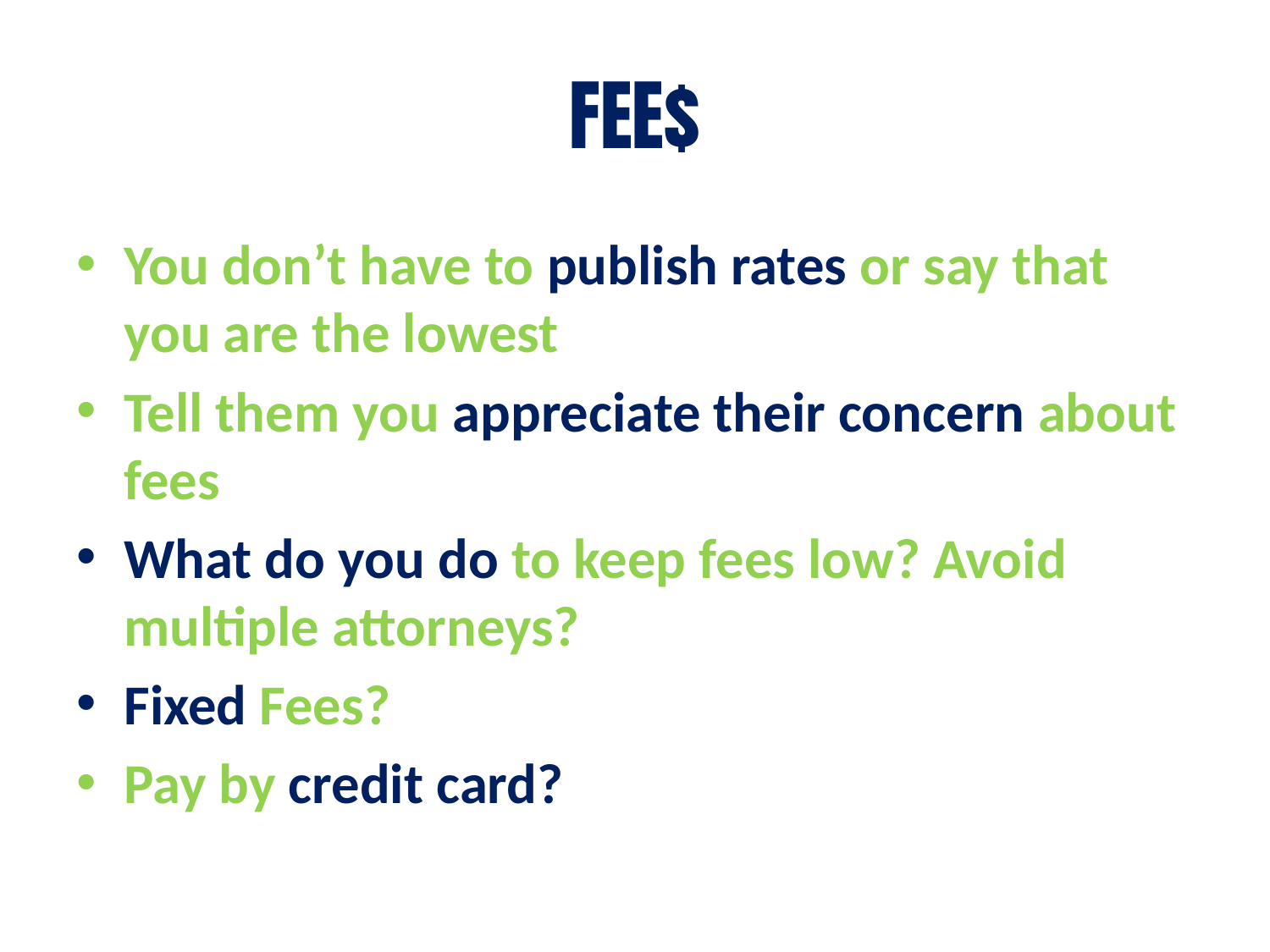

# FEE$
You don’t have to publish rates or say that you are the lowest
Tell them you appreciate their concern about fees
What do you do to keep fees low? Avoid multiple attorneys?
Fixed Fees?
Pay by credit card?